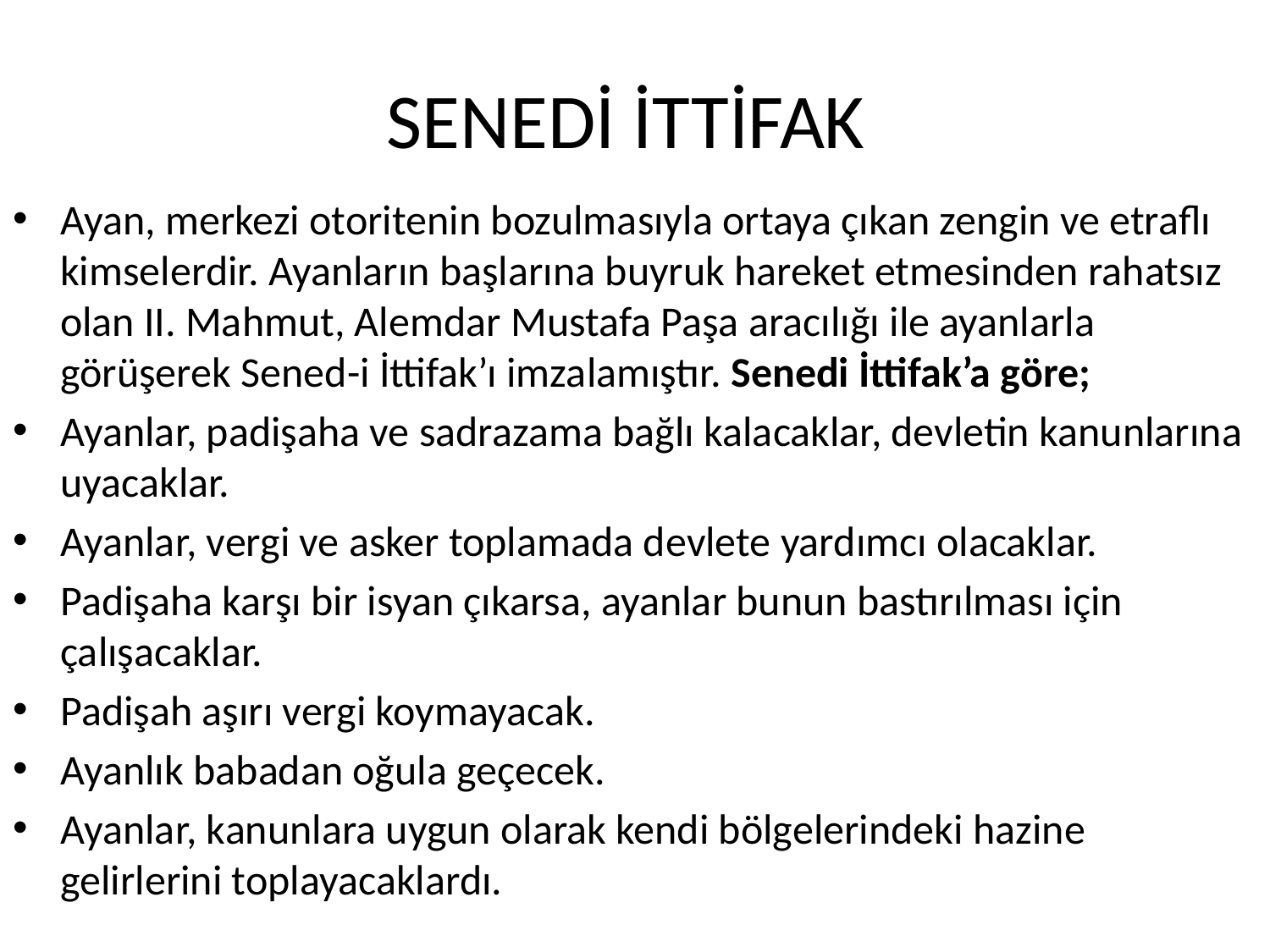

# SENEDİ İTTİFAK
Ayan, merkezi otoritenin bozulmasıyla ortaya çıkan zengin ve etraflı kimselerdir. Ayanların başlarına buyruk hareket etmesinden rahatsız olan II. Mahmut, Alemdar Mustafa Paşa aracılığı ile ayanlarla görüşerek Sened-i İttifak’ı imzalamıştır. Senedi İttifak’a göre;
Ayanlar, padişaha ve sadrazama bağlı kalacaklar, devletin kanunlarına uyacaklar.
Ayanlar, vergi ve asker toplamada devlete yardımcı olacaklar.
Padişaha karşı bir isyan çıkarsa, ayanlar bunun bastırılması için çalışacaklar.
Padişah aşırı vergi koymayacak.
Ayanlık babadan oğula geçecek.
Ayanlar, kanunlara uygun olarak kendi bölgelerindeki hazine gelirlerini toplayacaklardı.